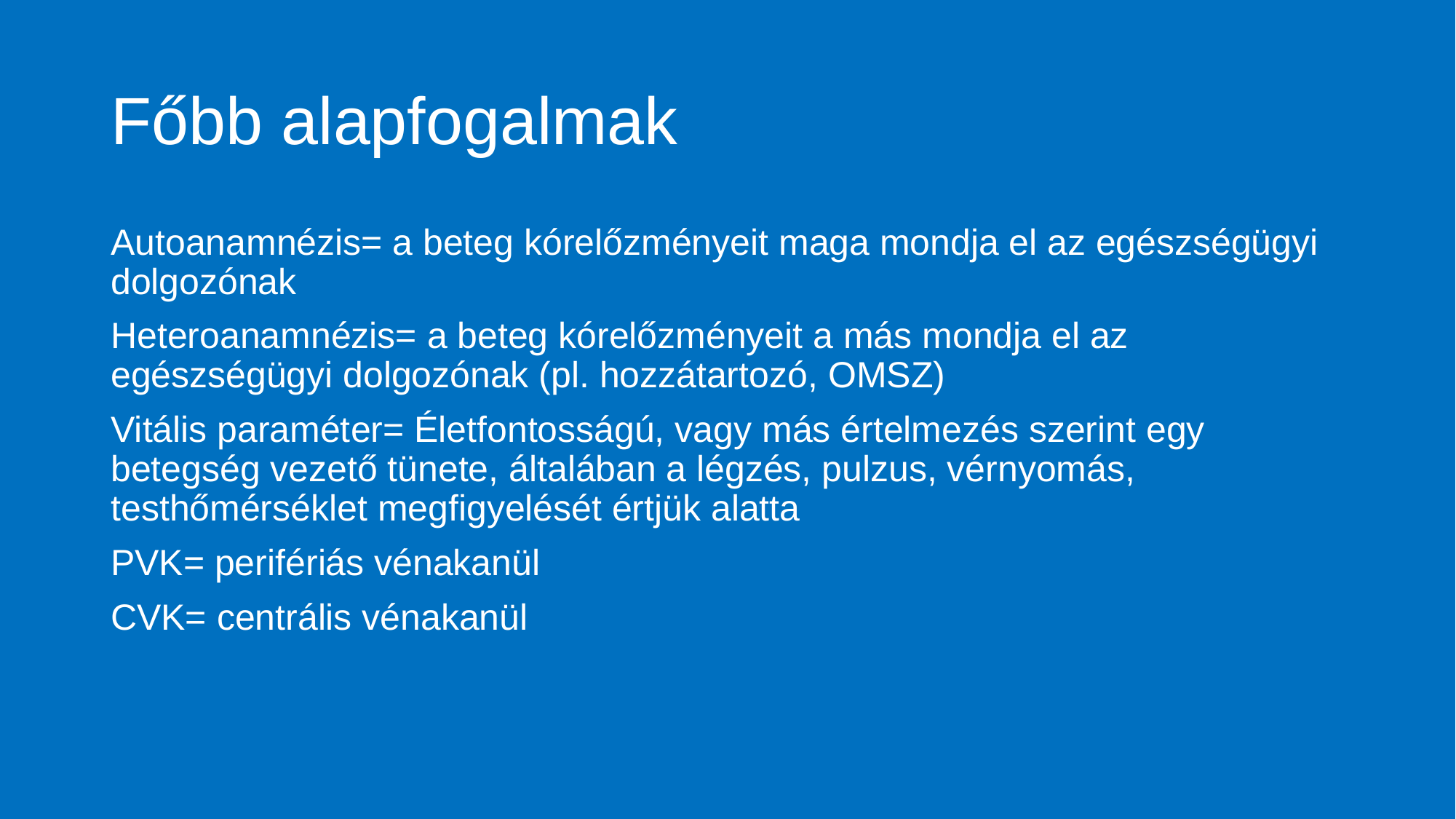

# Főbb alapfogalmak
Autoanamnézis= a beteg kórelőzményeit maga mondja el az egészségügyi dolgozónak
Heteroanamnézis= a beteg kórelőzményeit a más mondja el az egészségügyi dolgozónak (pl. hozzátartozó, OMSZ)
Vitális paraméter= Életfontosságú, vagy más értelmezés szerint egy betegség vezető tünete, általában a légzés, pulzus, vérnyomás, testhőmérséklet megfigyelését értjük alatta
PVK= perifériás vénakanül
CVK= centrális vénakanül